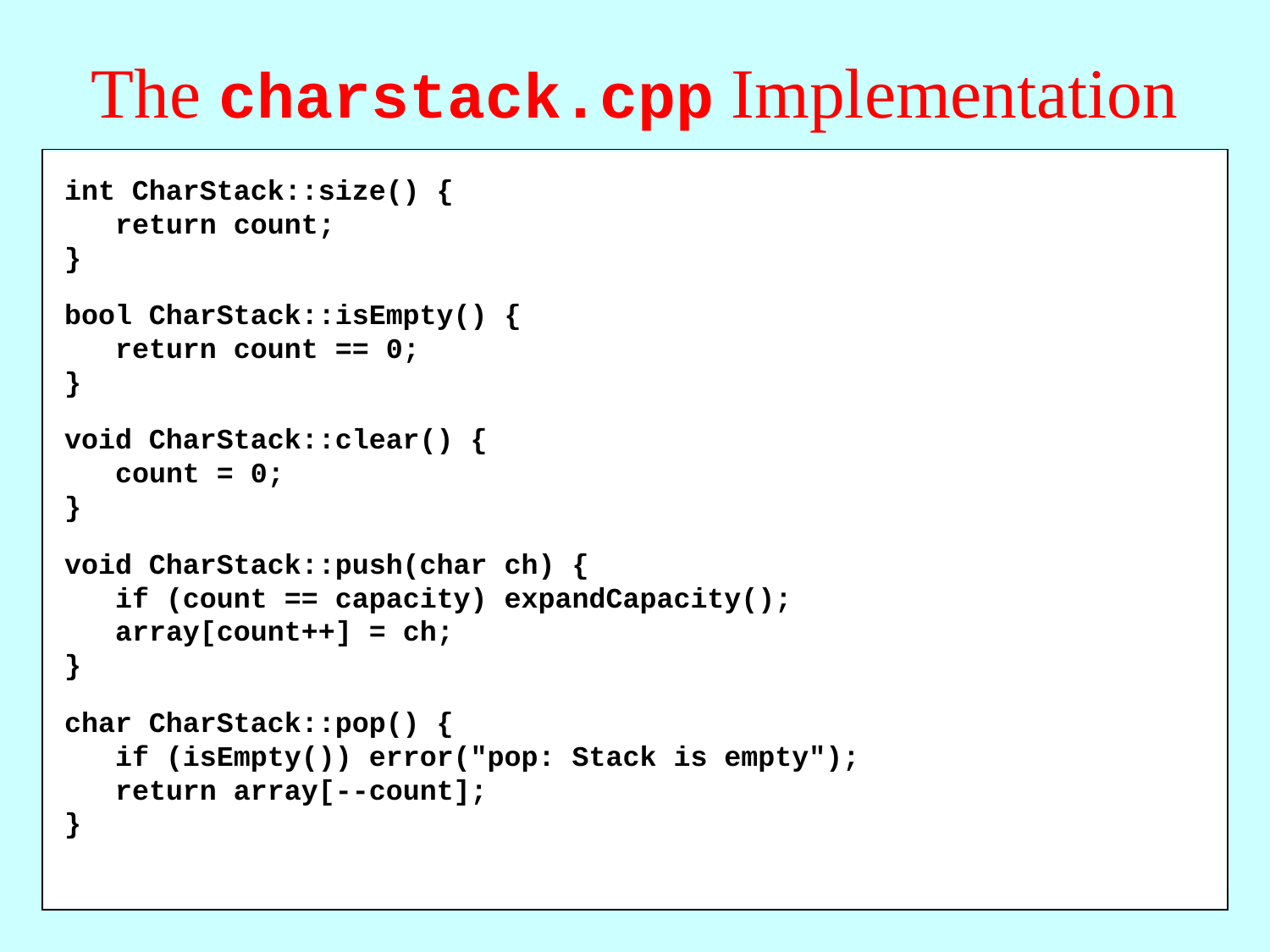

# The charstack.cpp Implementation

int CharStack::size() {
   return count;
}

bool CharStack::isEmpty() {
   return count == 0;
}

void CharStack::clear() {
   count = 0;
}

void CharStack::push(char ch) {
   if (count == capacity) expandCapacity();
   array[count++] = ch;
}

char CharStack::pop() {
   if (isEmpty()) error("pop: Stack is empty");
   return array[--count];
}
/*
 * File: charstack.cpp
 * -------------------
 * This file implements the CharStack class.
 */

#include "charstack.h"
#include "error.h"
using namespace std;

/* Constructor and destructor */

CharStack::CharStack() {
   capacity = INITIAL_CAPACITY;
   array = new char[capacity];
   count = 0;
}

CharStack::~CharStack() {
   delete[] array;
}